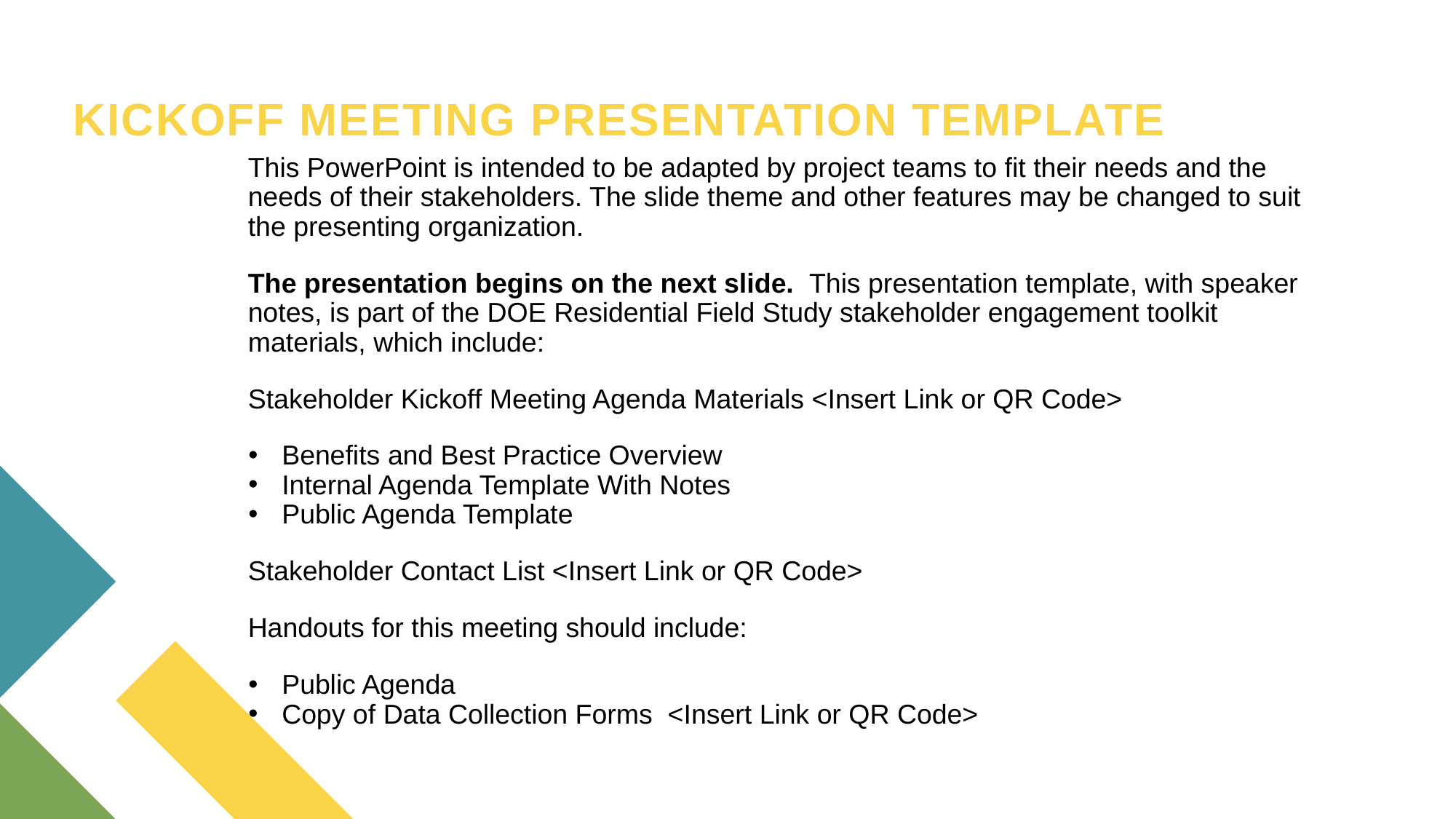

# KICKOFF MEETING PRESENTATION TEMPLATE
This PowerPoint is intended to be adapted by project teams to fit their needs and the needs of their stakeholders. The slide theme and other features may be changed to suit the presenting organization.
The presentation begins on the next slide.  This presentation template, with speaker notes, is part of the DOE Residential Field Study stakeholder engagement toolkit materials, which include:
Stakeholder Kickoff Meeting Agenda Materials <Insert Link or QR Code>
Benefits and Best Practice Overview
Internal Agenda Template With Notes
Public Agenda Template
Stakeholder Contact List <Insert Link or QR Code>
Handouts for this meeting should include:
Public Agenda
Copy of Data Collection Forms  <Insert Link or QR Code>